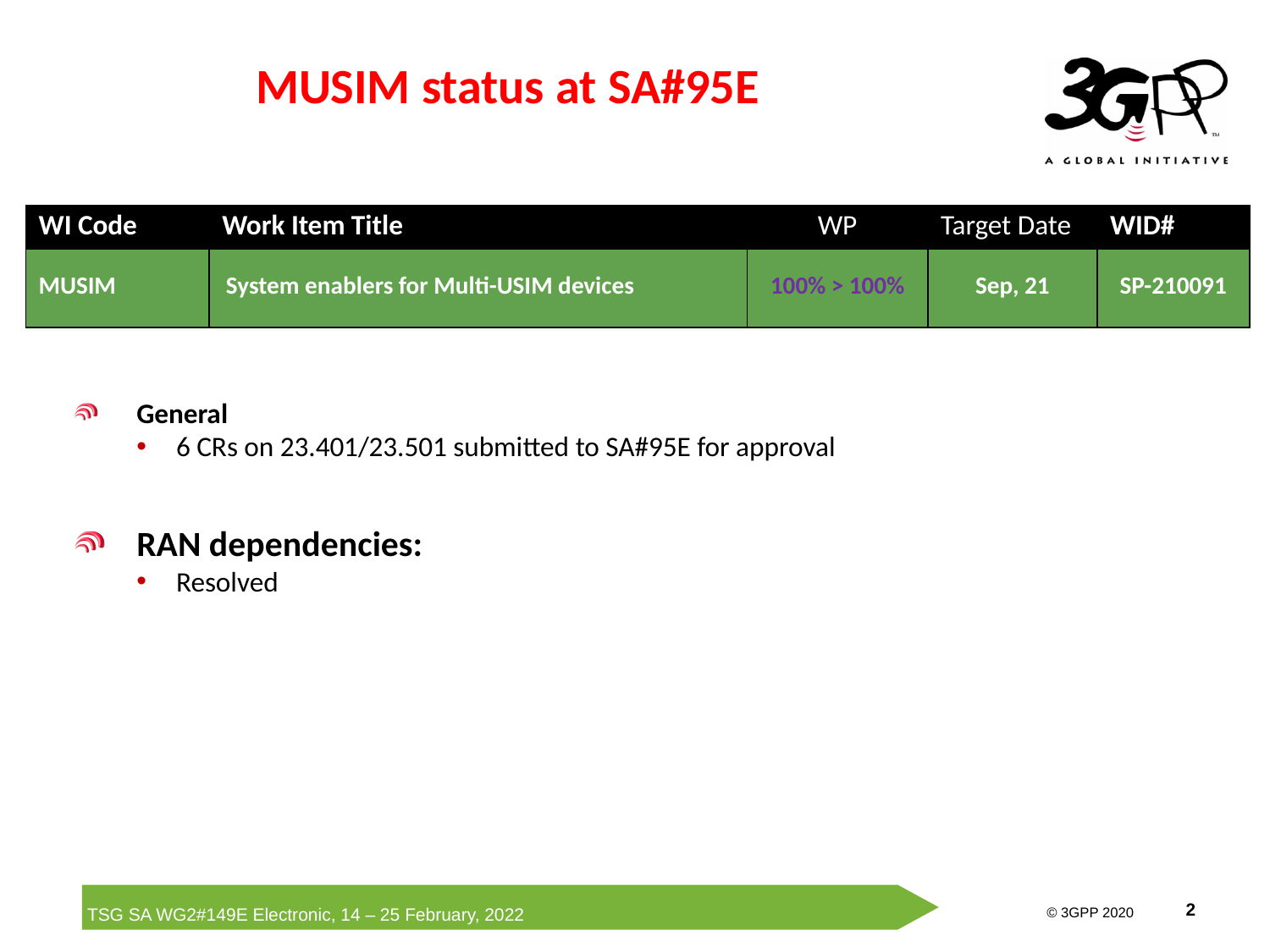

# MUSIM status at SA#95E
| WI Code | Work Item Title | WP | Target Date | WID# |
| --- | --- | --- | --- | --- |
| MUSIM | System enablers for Multi-USIM devices | 100% > 100% | Sep, 21 | SP-210091 |
General
6 CRs on 23.401/23.501 submitted to SA#95E for approval

RAN dependencies:
Resolved